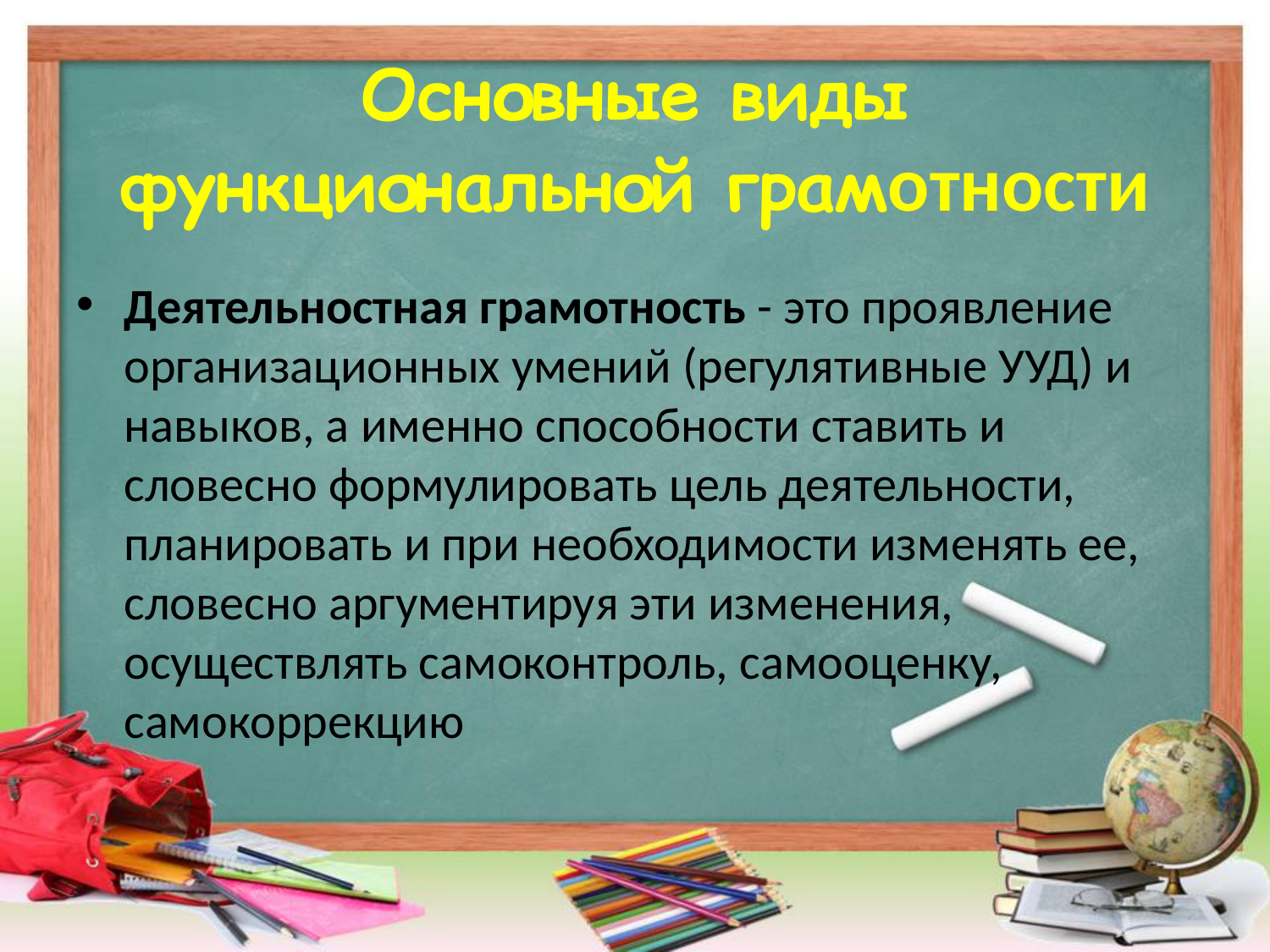

# Основные виды функциональной грамотности
Деятельностная грамотность - это проявление организационных умений (регулятивные УУД) и навыков, а именно способности ставить и словесно формулировать цель деятельности, планировать и при необходимости изменять ее, словесно аргументируя эти изменения, осуществлять самоконтроль, самооценку, самокоррекцию